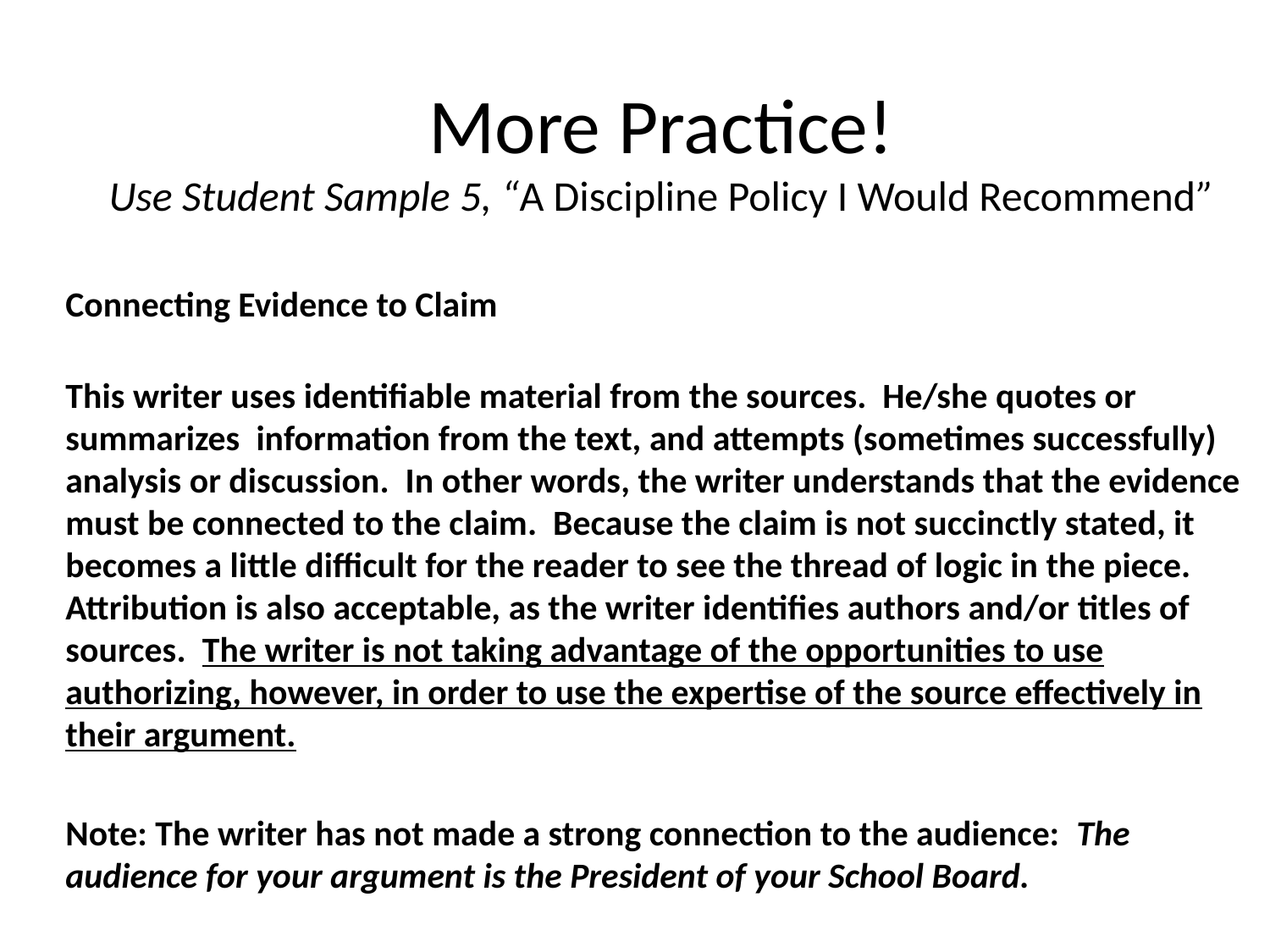

# More Practice! Use Student Sample 5, “A Discipline Policy I Would Recommend”
Connecting Evidence to Claim
This writer uses identifiable material from the sources.  He/she quotes or summarizes  information from the text, and attempts (sometimes successfully) analysis or discussion.  In other words, the writer understands that the evidence must be connected to the claim.  Because the claim is not succinctly stated, it becomes a little difficult for the reader to see the thread of logic in the piece.
Attribution is also acceptable, as the writer identifies authors and/or titles of sources.  The writer is not taking advantage of the opportunities to use authorizing, however, in order to use the expertise of the source effectively in their argument.

Note: The writer has not made a strong connection to the audience:  The audience for your argument is the President of your School Board.